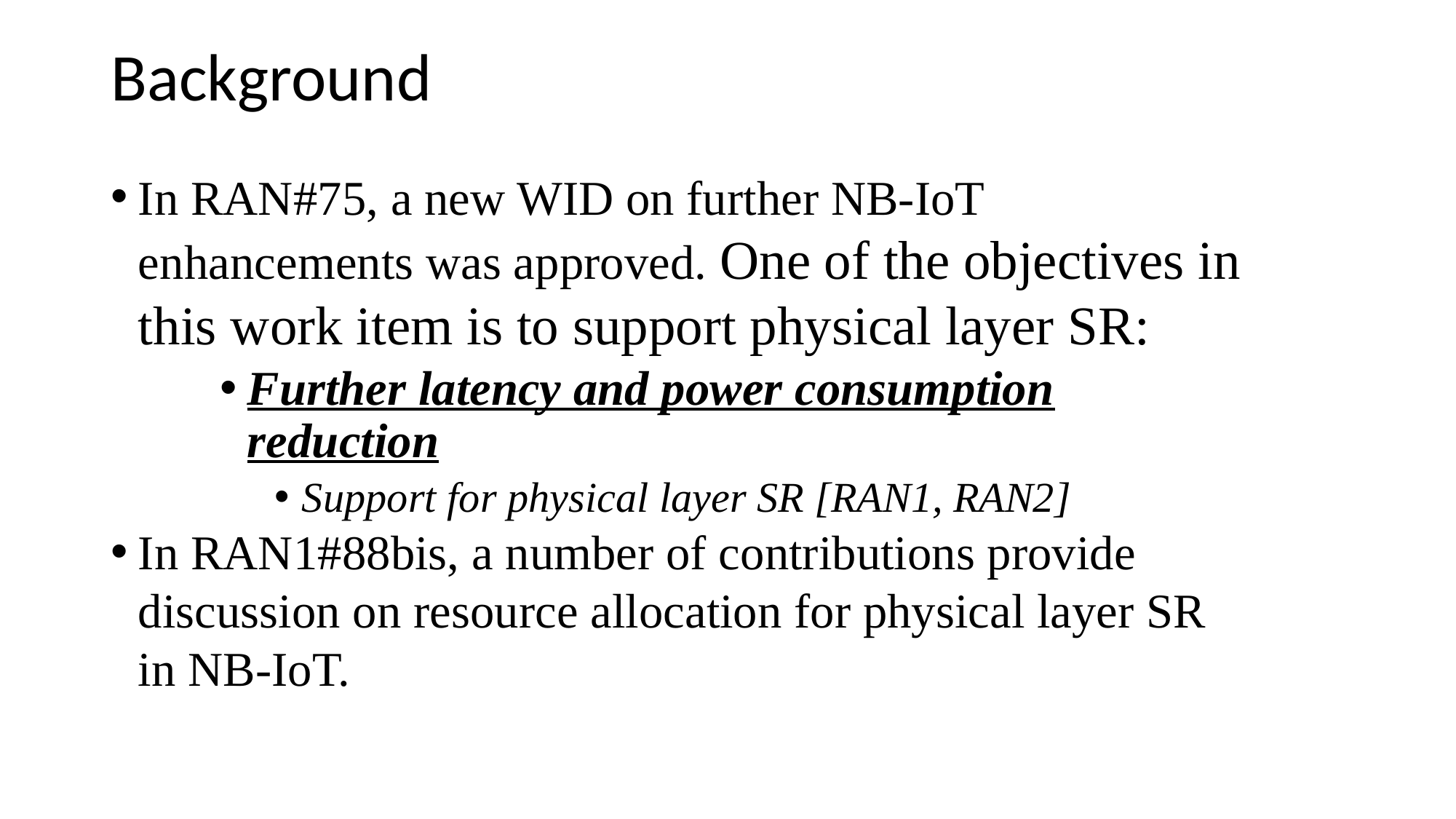

# Background
In RAN#75, a new WID on further NB-IoT enhancements was approved. One of the objectives in this work item is to support physical layer SR:
Further latency and power consumption reduction
Support for physical layer SR [RAN1, RAN2]
In RAN1#88bis, a number of contributions provide discussion on resource allocation for physical layer SR in NB-IoT.